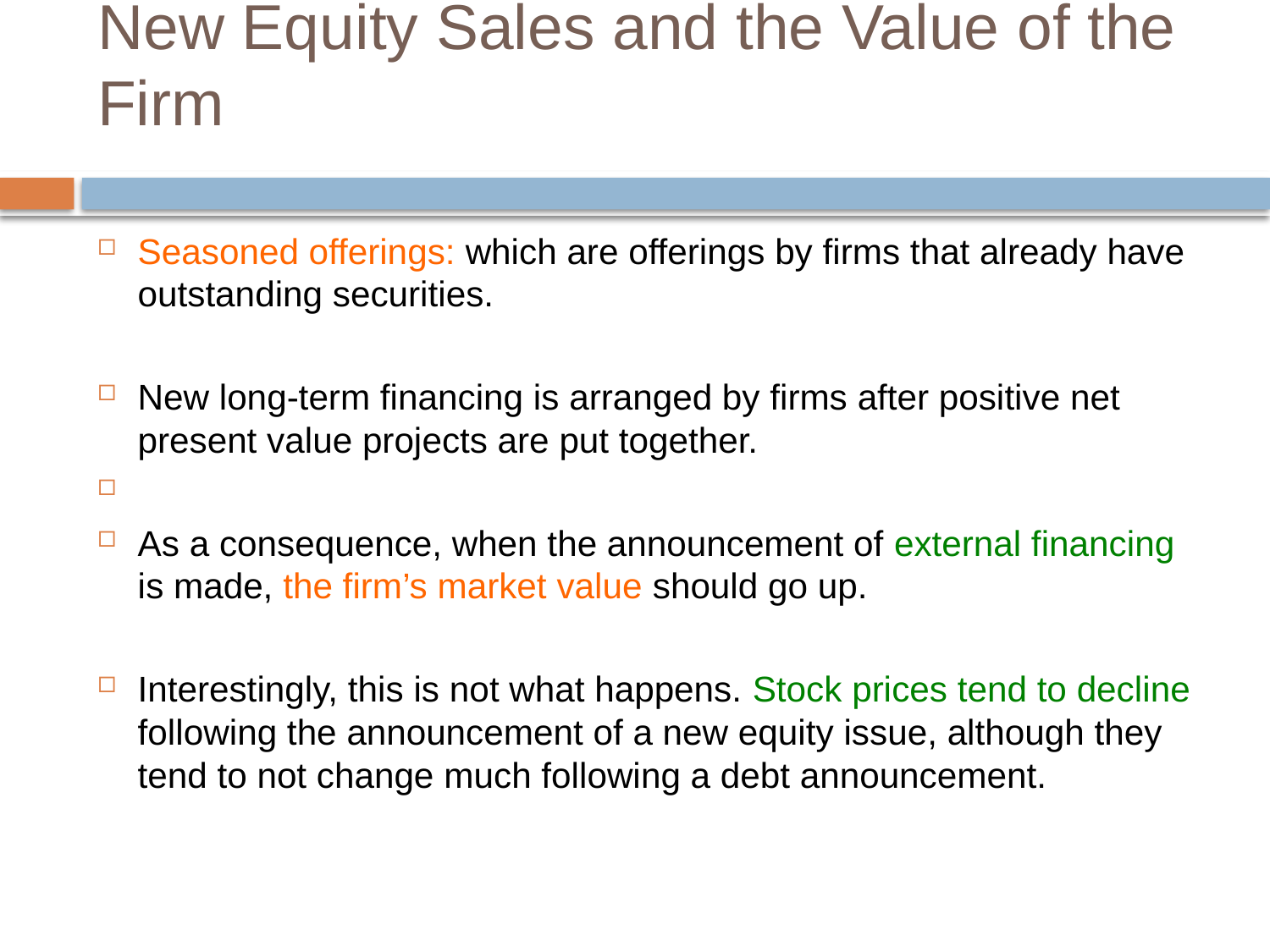

# New Equity Sales and the Value of the Firm
Seasoned offerings: which are offerings by firms that already have outstanding securities.

New long-term financing is arranged by firms after positive net present value projects are put together.

As a consequence, when the announcement of external financing is made, the firm’s market value should go up.

Interestingly, this is not what happens. Stock prices tend to decline following the announcement of a new equity issue, although they tend to not change much following a debt announcement.